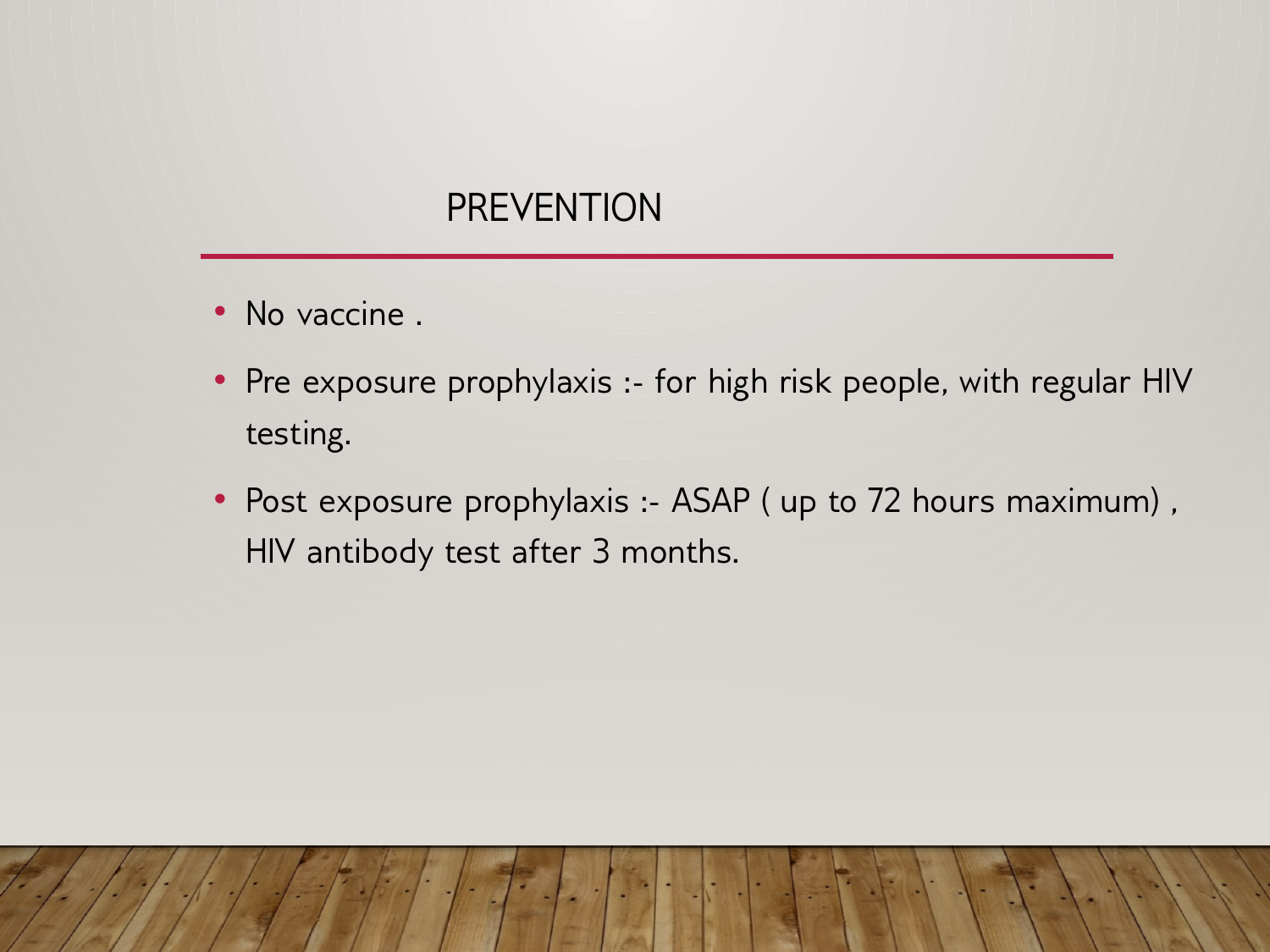

# Prevention
No vaccine .
Pre exposure prophylaxis :- for high risk people, with regular HIV testing.
Post exposure prophylaxis :- ASAP ( up to 72 hours maximum) , HIV antibody test after 3 months.